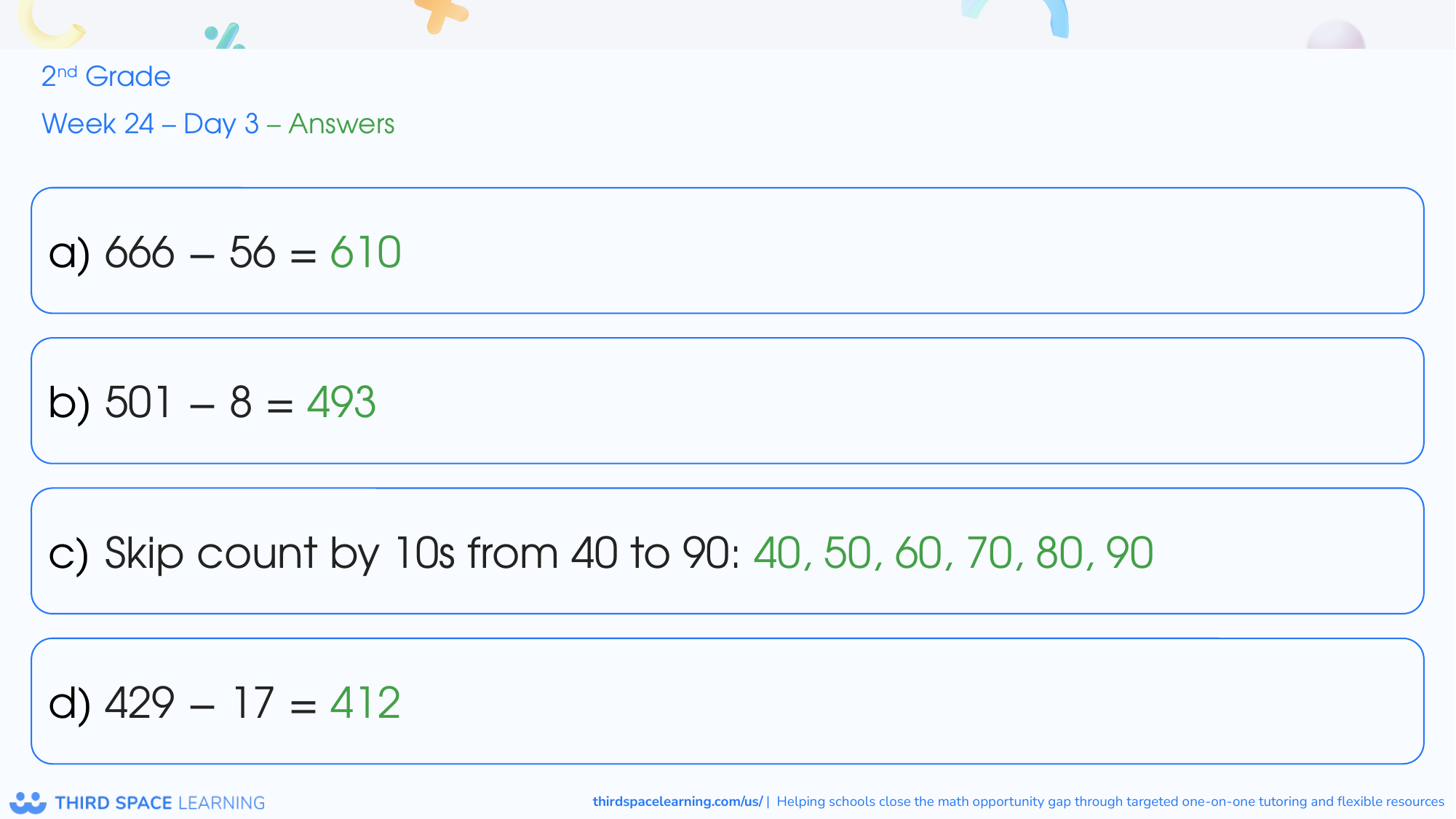

2nd Grade
Week 24 – Day 3 – Answers
666 − 56 = 610
501 − 8 = 493
Skip count by 10s from 40 to 90: 40, 50, 60, 70, 80, 90
429 − 17 = 412